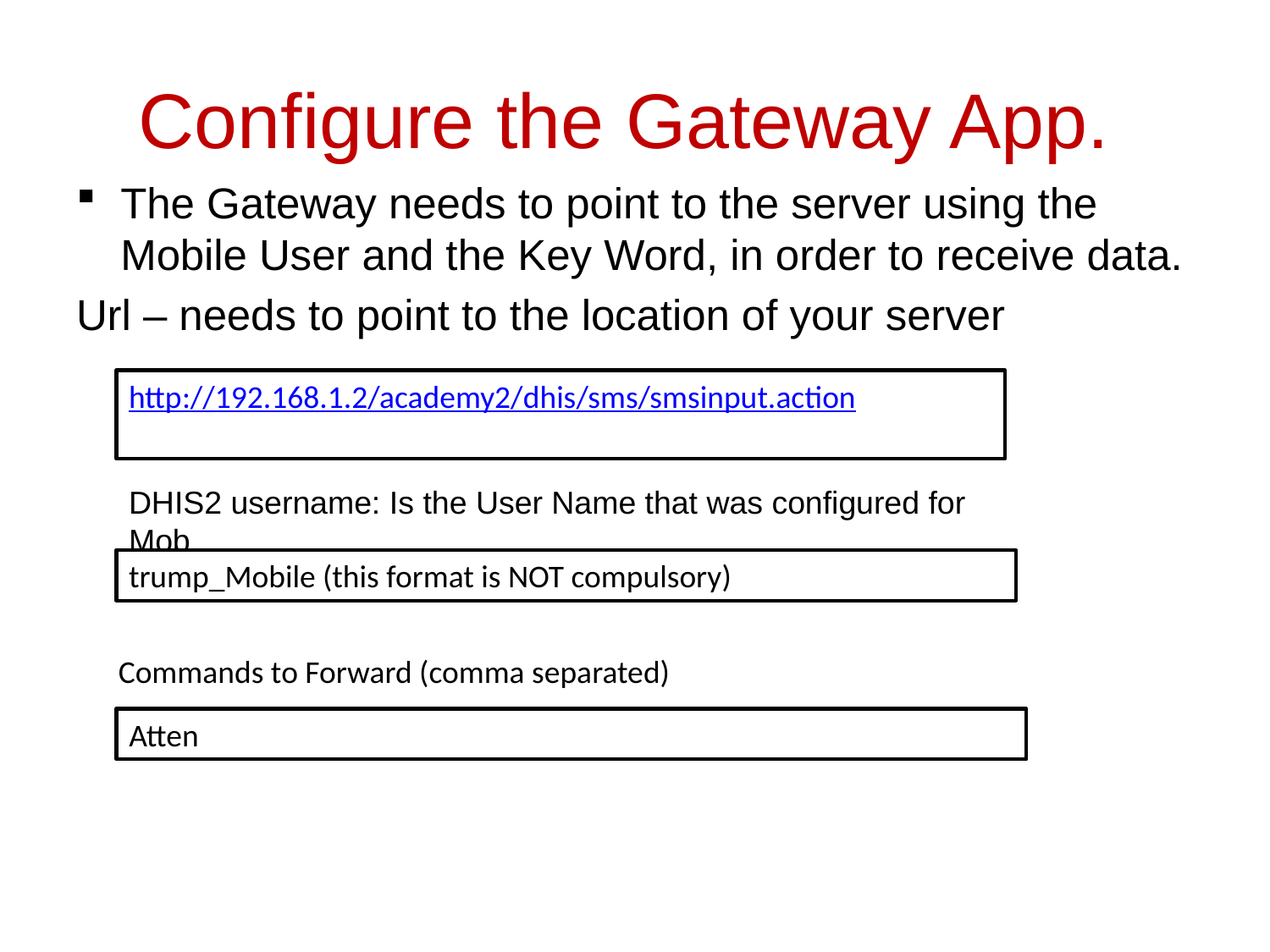

# Configure the Gateway App.
The Gateway needs to point to the server using the Mobile User and the Key Word, in order to receive data.
Url – needs to point to the location of your server

http://192.168.1.2/academy2/dhis/sms/smsinput.action

DHIS2 username: Is the User Name that was configured for Mob

trump_Mobile (this format is NOT compulsory)
Commands to Forward (comma separated)
Atten